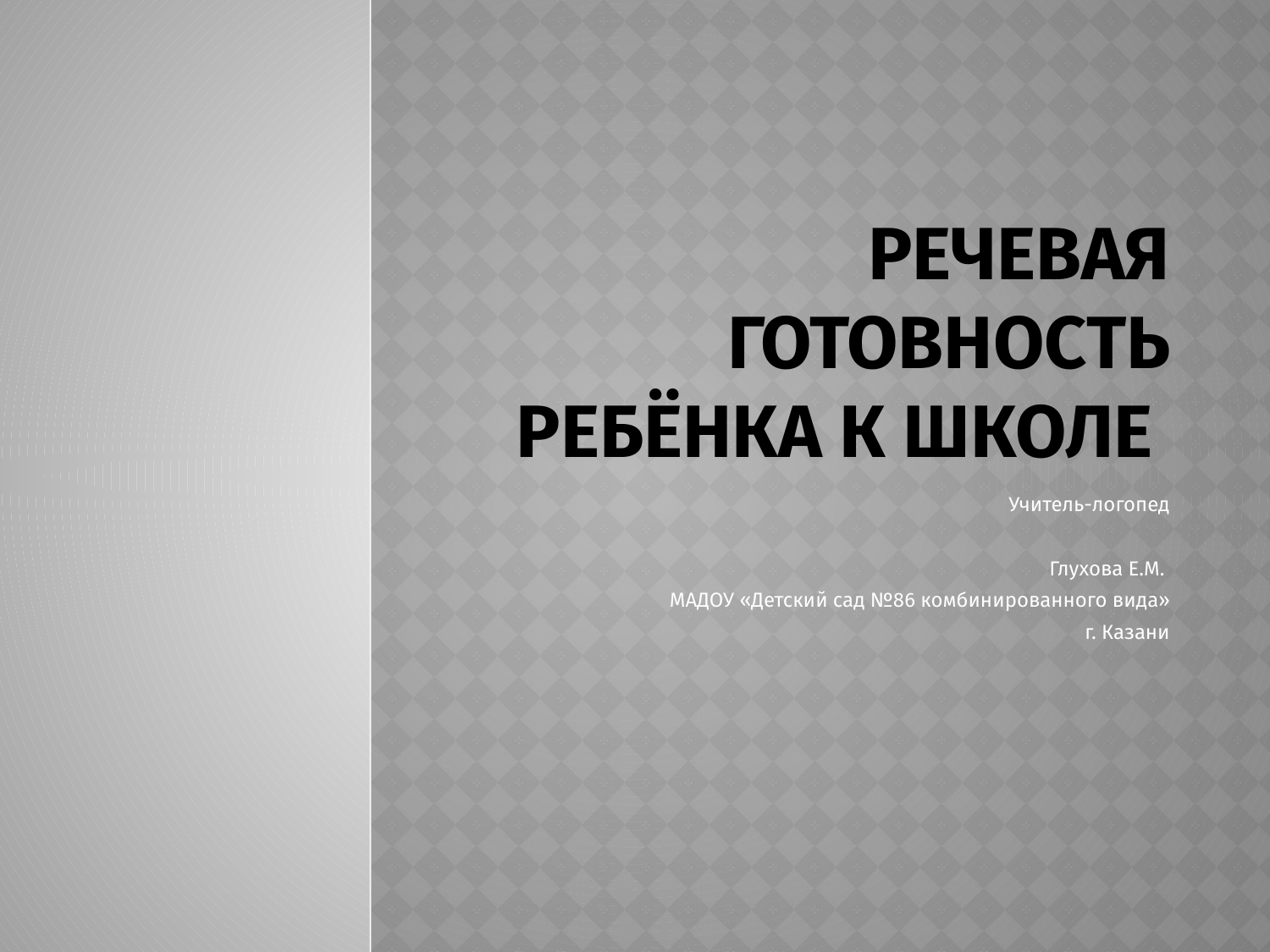

# Речевая готовность ребёнка к школе
Учитель-логопед

Глухова Е.М.
МАДОУ «Детский сад №86 комбинированного вида»
 г. Казани